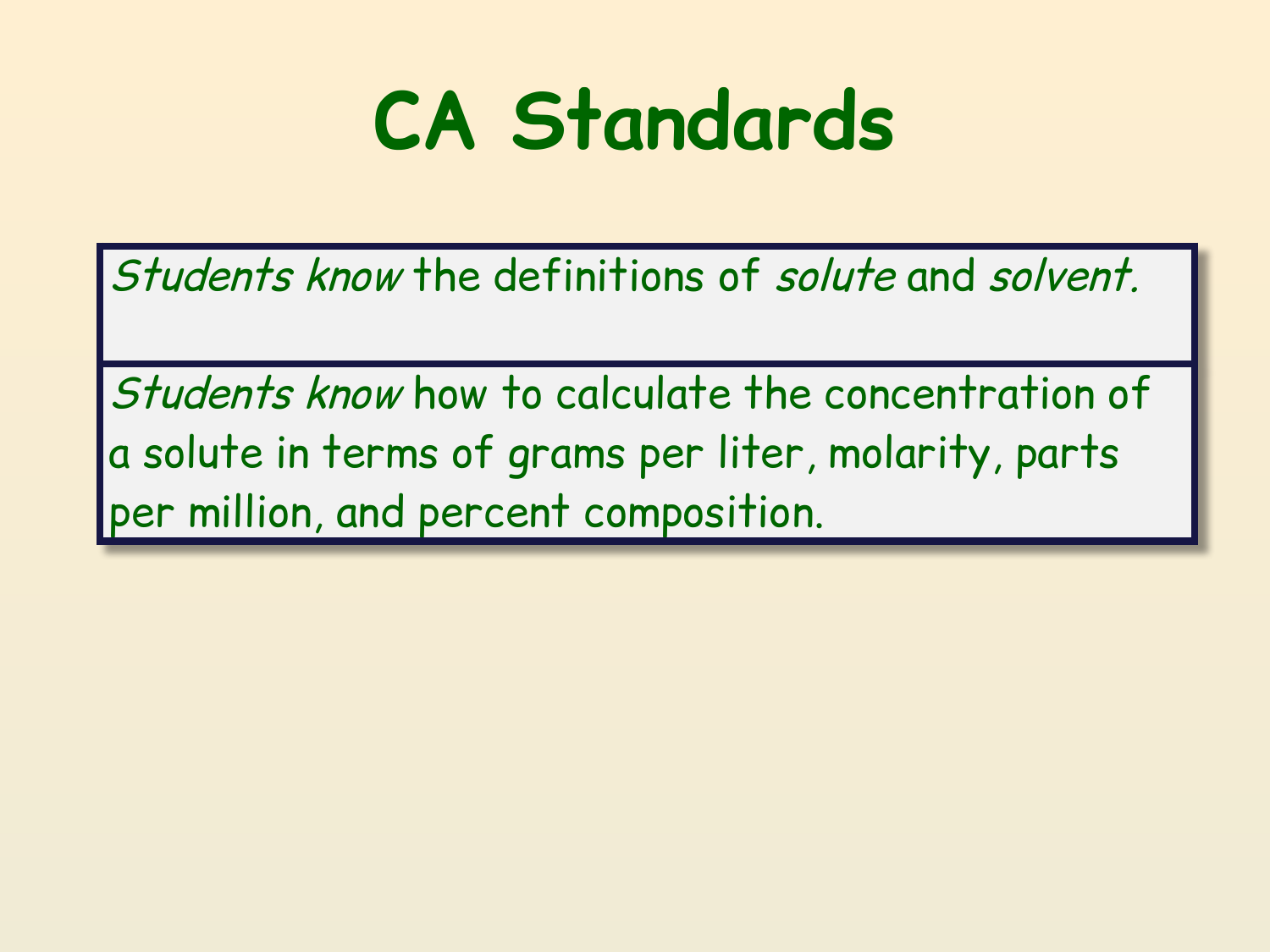

# CA Standards
| Students know the definitions of solute and solvent. |
| --- |
| Students know how to calculate the concentration of a solute in terms of grams per liter, molarity, parts per million, and percent composition. |